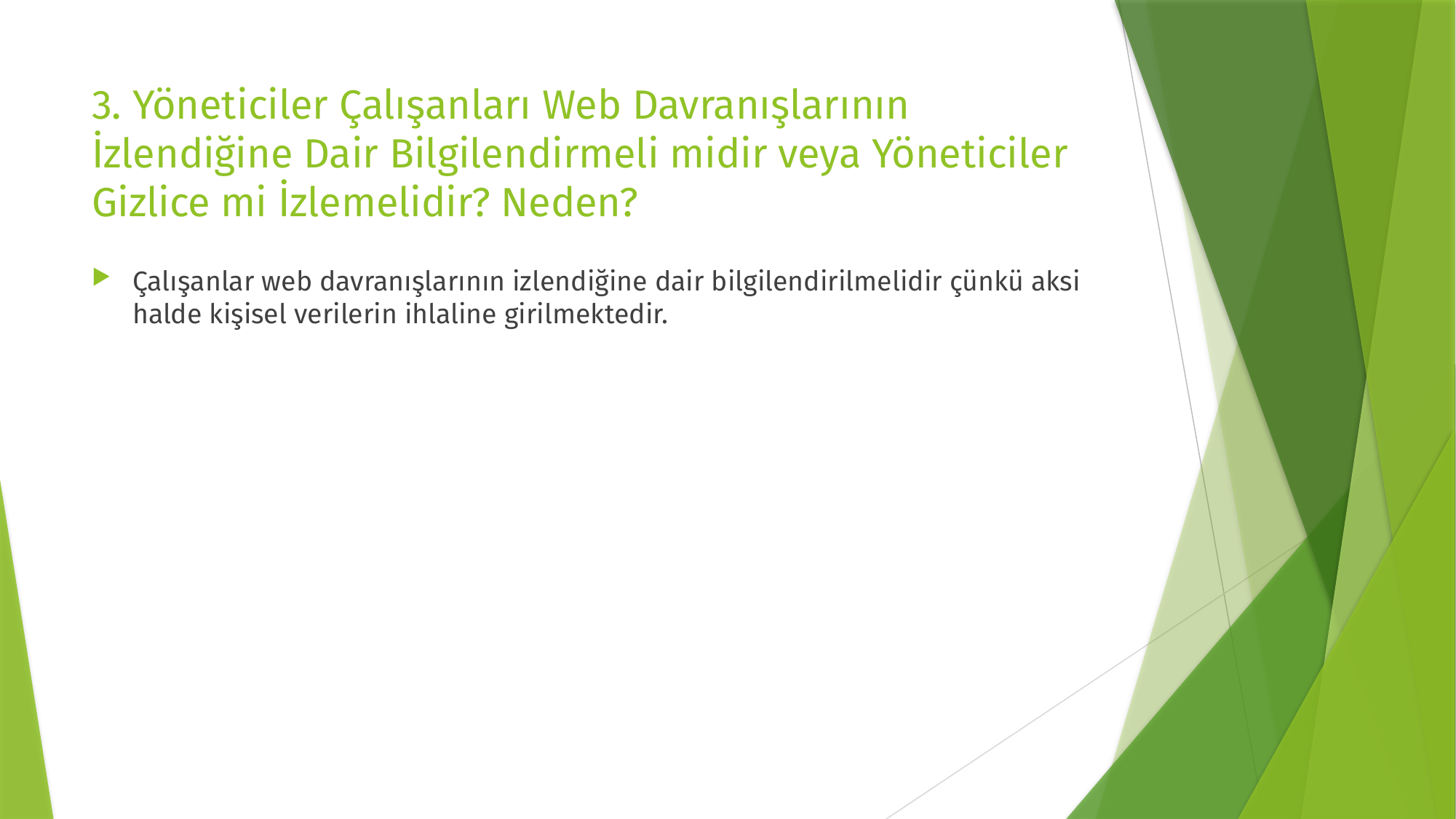

# 3. Yöneticiler Çalışanları Web Davranışlarının İzlendiğine Dair Bilgilendirmeli midir veya Yöneticiler Gizlice mi İzlemelidir? Neden?
Çalışanlar web davranışlarının izlendiğine dair bilgilendirilmelidir çünkü aksi halde kişisel verilerin ihlaline girilmektedir.